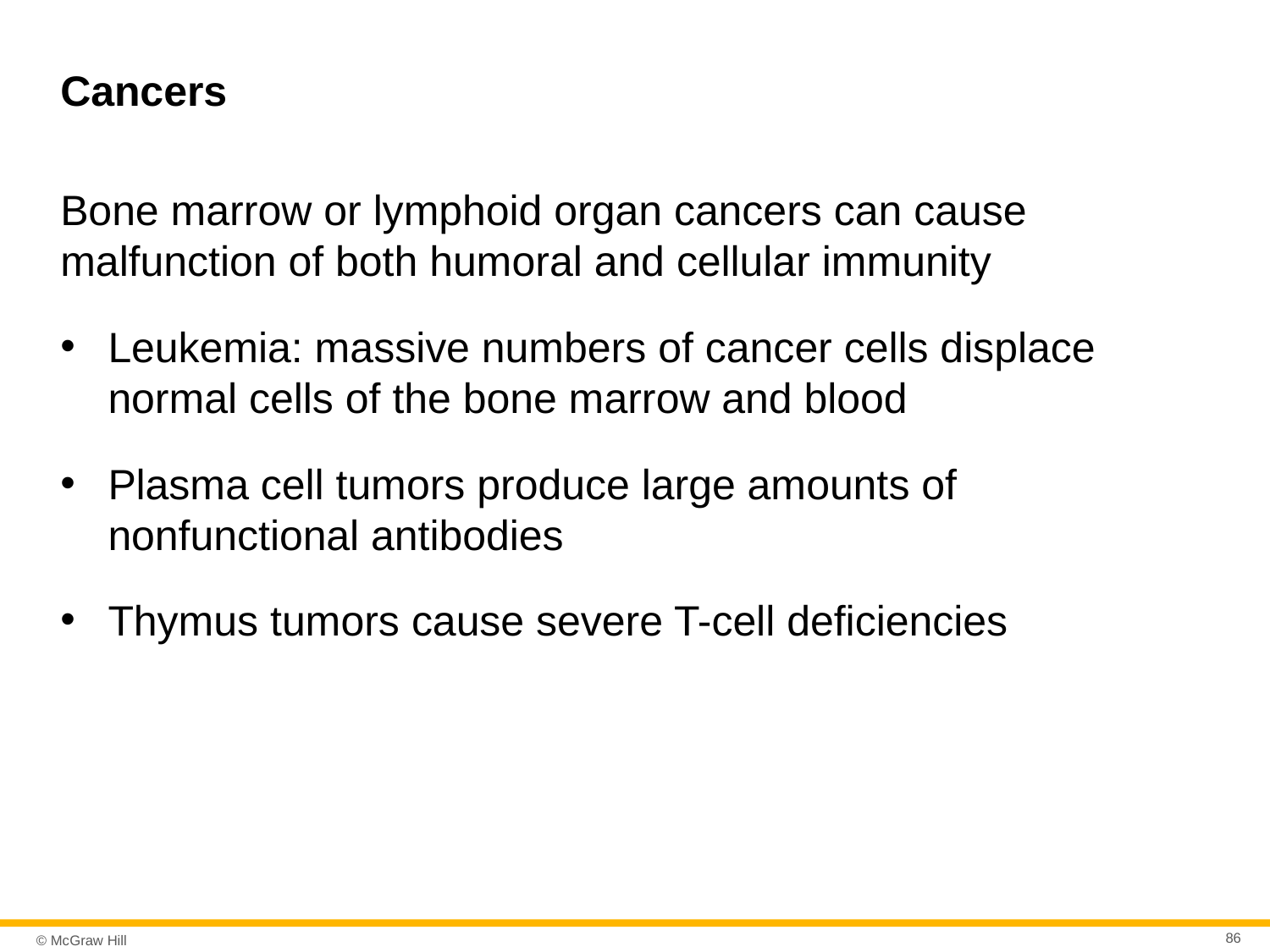

# Cancers
Bone marrow or lymphoid organ cancers can cause malfunction of both humoral and cellular immunity
Leukemia: massive numbers of cancer cells displace normal cells of the bone marrow and blood
Plasma cell tumors produce large amounts of nonfunctional antibodies
Thymus tumors cause severe T-cell deficiencies